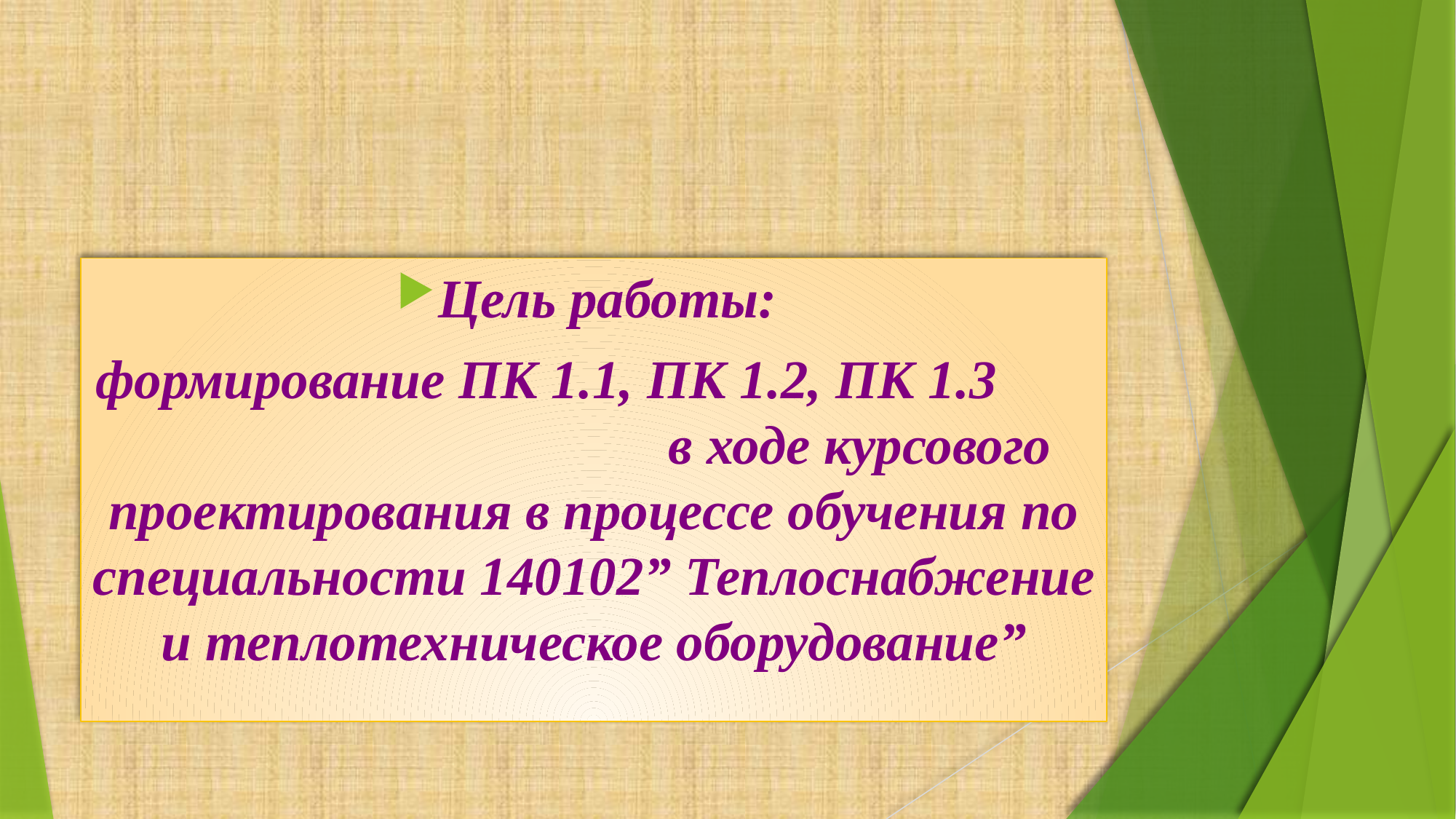

#
Цель работы:
формирование ПК 1.1, ПК 1.2, ПК 1.3                                               в ходе курсового проектирования в процессе обучения по специальности 140102” Теплоснабжение и теплотехническое оборудование”